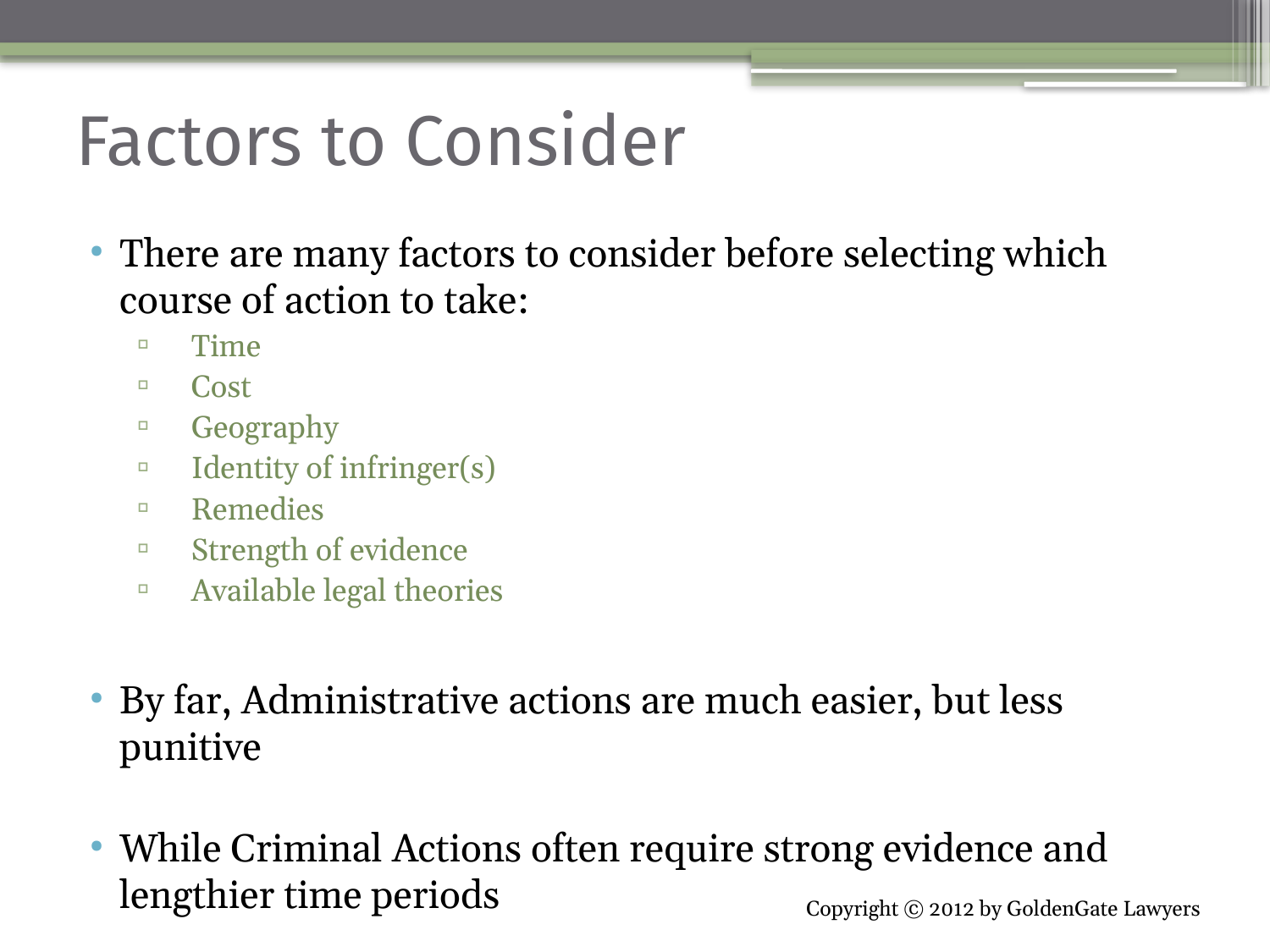

# Factors to Consider
There are many factors to consider before selecting which course of action to take:
Time
Cost
Geography
Identity of infringer(s)
Remedies
Strength of evidence
Available legal theories

By far, Administrative actions are much easier, but less punitive

While Criminal Actions often require strong evidence and lengthier time periods
Copyright © 2012 by GoldenGate Lawyers